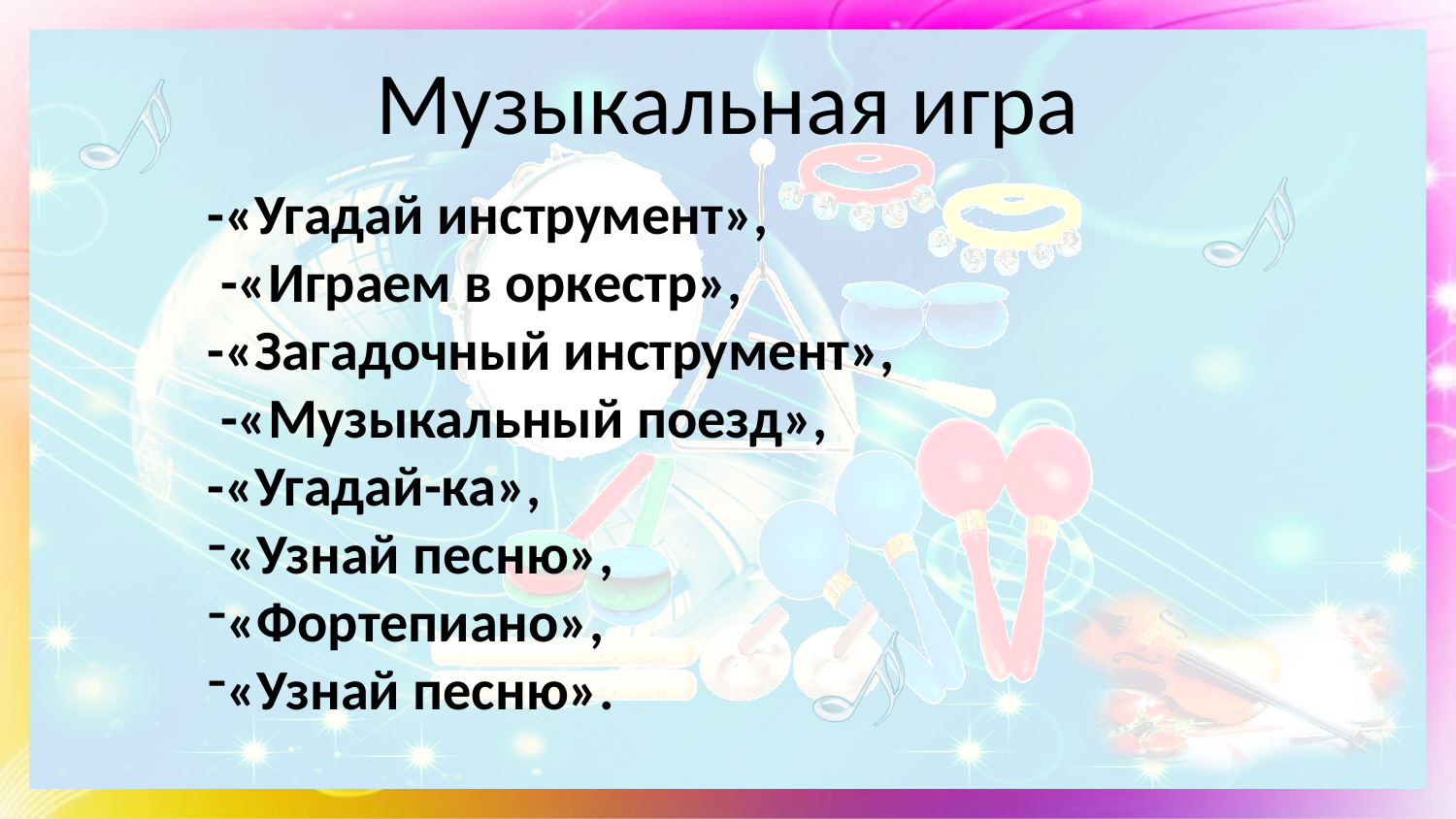

# Музыкальная игра
-«Угадай инструмент»,
 -«Играем в оркестр»,
-«Загадочный инструмент»,
 -«Музыкальный поезд»,
-«Угадай-ка»,
«Узнай песню»,
«Фортепиано»,
«Узнай песню».